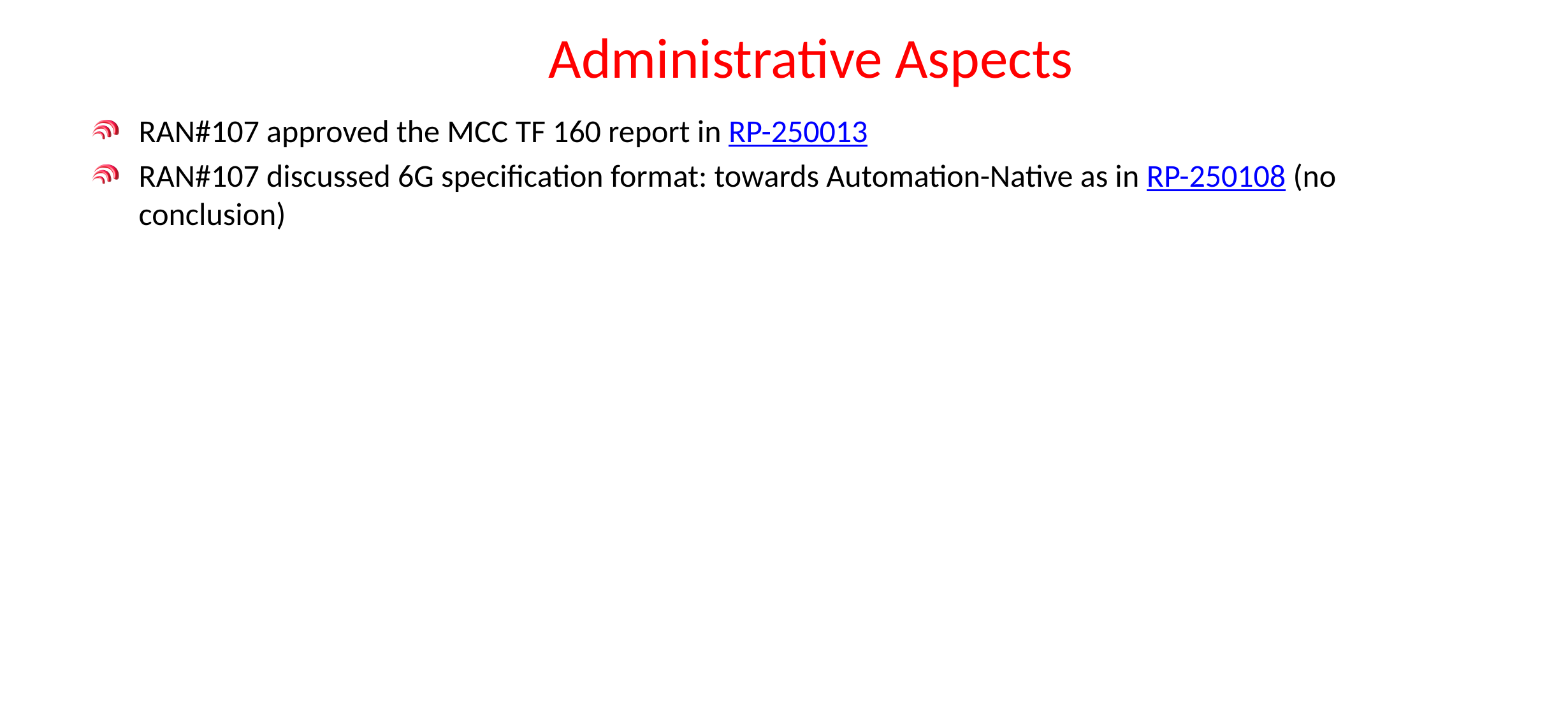

# Administrative Aspects
RAN#107 approved the MCC TF 160 report in RP-250013
RAN#107 discussed 6G specification format: towards Automation-Native as in RP-250108 (no conclusion)